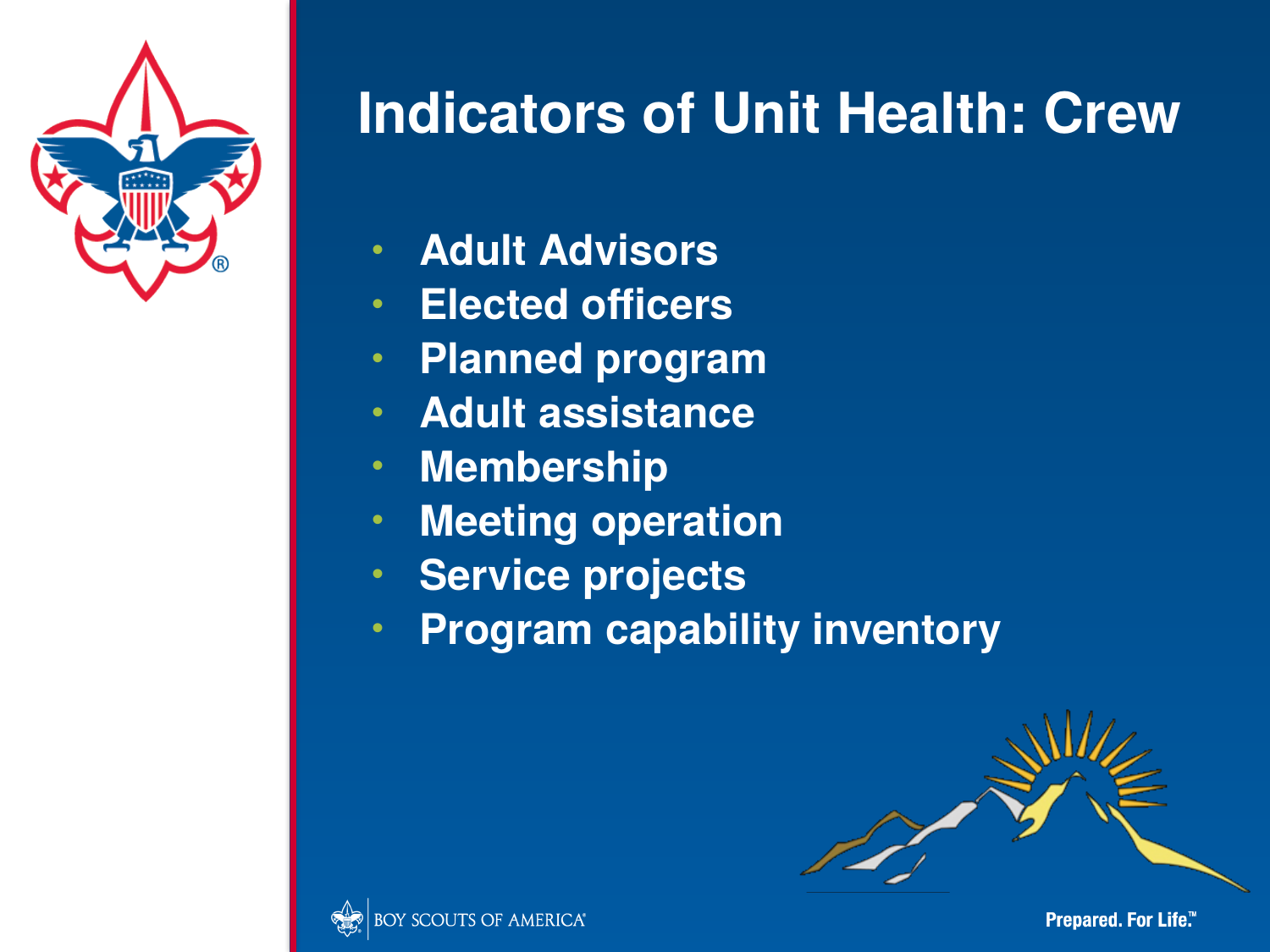

Indicators of Unit Health: Crew
Adult Advisors
Elected officers
Planned program
Adult assistance
Membership
Meeting operation
Service projects
Program capability inventory